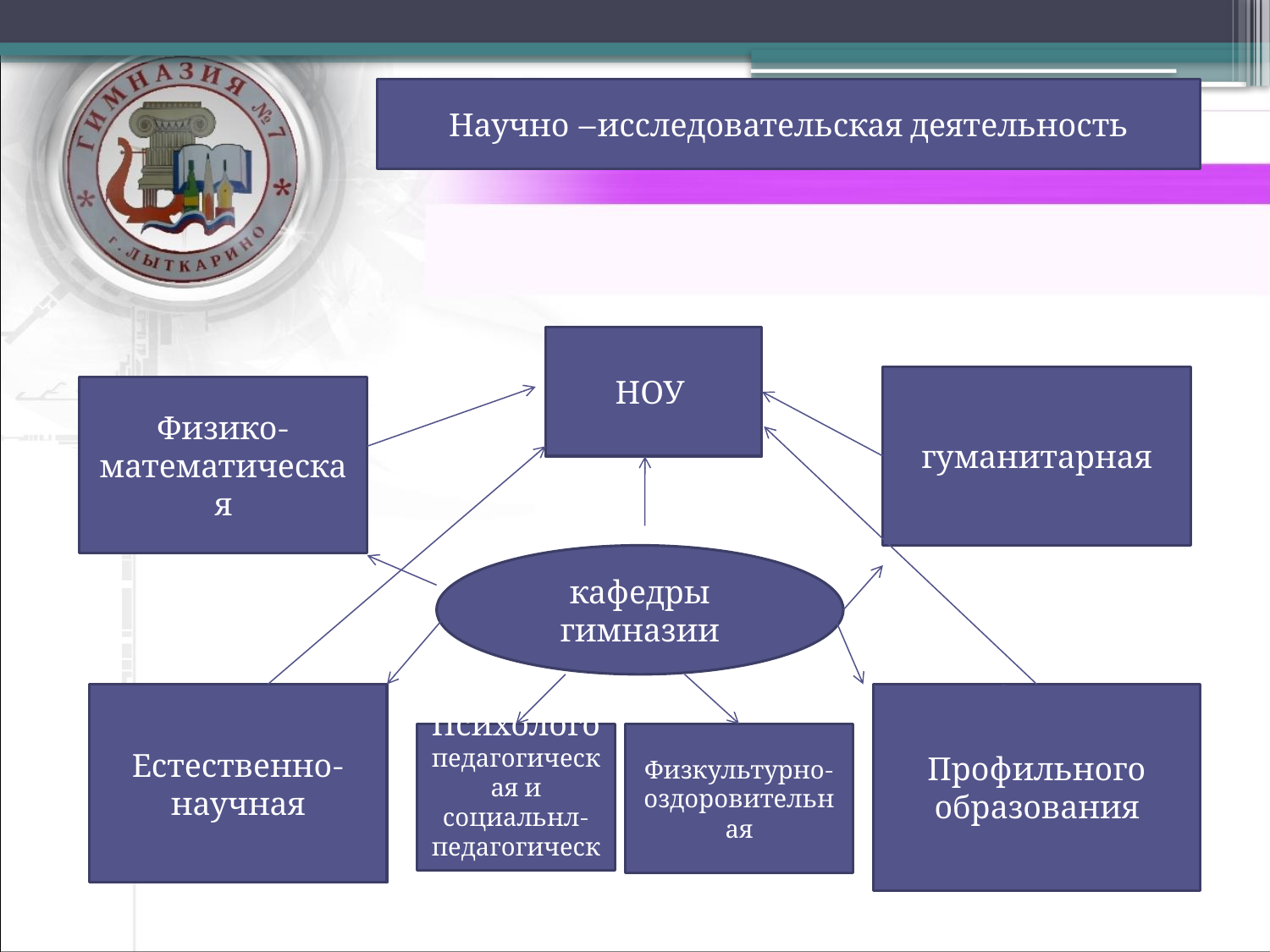

Научно –исследовательская деятельность

НОУ
гуманитарная
Физико- математическая
кафедры гимназии
Естественно- научная
Профильного образования
Психолого педагогическая и социальнл-педагогическая
Физкультурно-оздоровительная